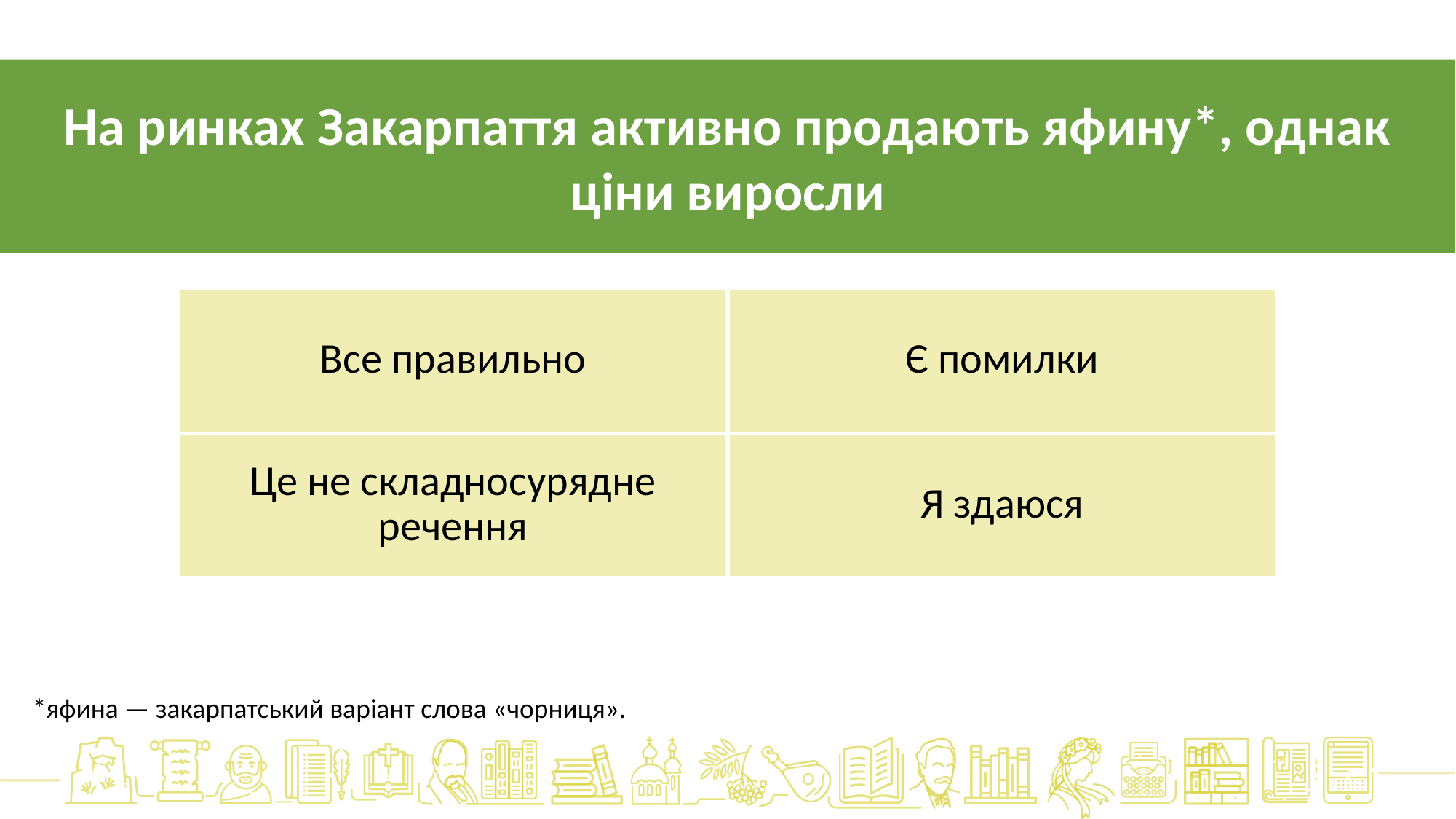

На ринках Закарпаття активно продають яфину*, однак ціни виросли
| Все правильно | Є помилки |
| --- | --- |
| Це не складносурядне речення | Я здаюся |
*яфина — закарпатський варіант слова «чорниця».